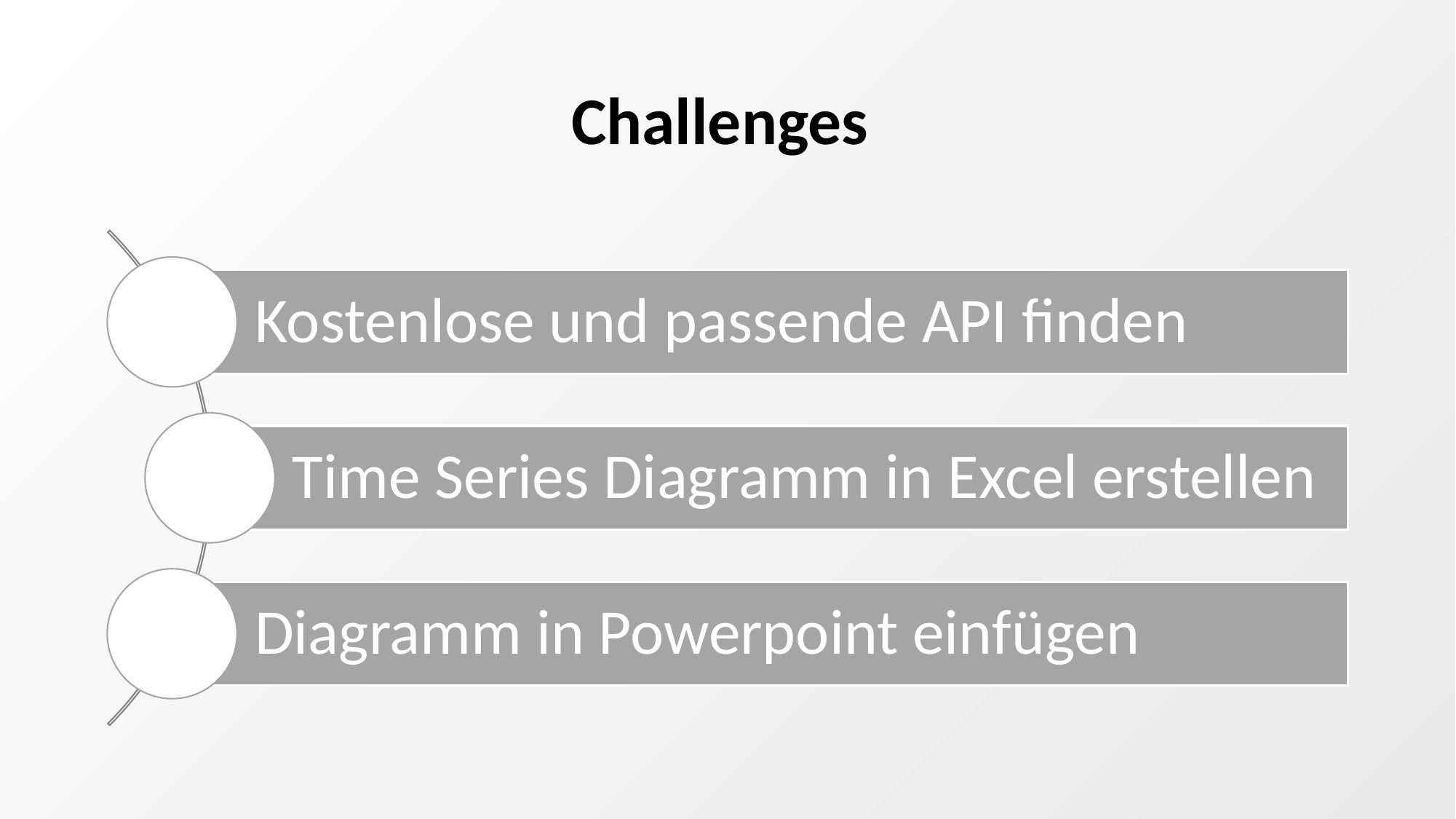

# Challenges
Kostenlose und passende API finden
Time Series Diagramm in Excel erstellen
Diagramm in Powerpoint einfügen